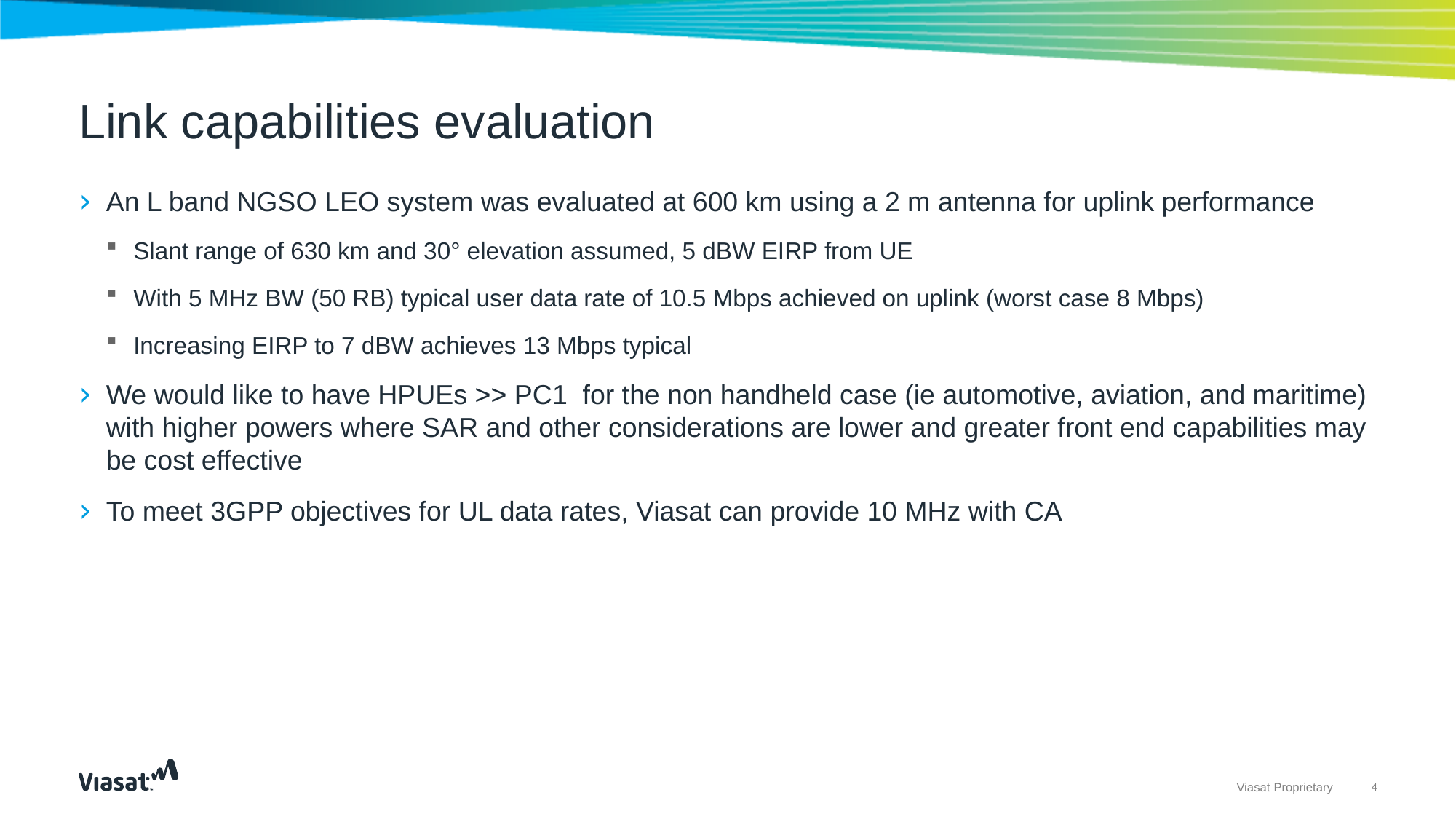

# Link capabilities evaluation
An L band NGSO LEO system was evaluated at 600 km using a 2 m antenna for uplink performance
Slant range of 630 km and 30° elevation assumed, 5 dBW EIRP from UE
With 5 MHz BW (50 RB) typical user data rate of 10.5 Mbps achieved on uplink (worst case 8 Mbps)
Increasing EIRP to 7 dBW achieves 13 Mbps typical
We would like to have HPUEs >> PC1  for the non handheld case (ie automotive, aviation, and maritime) with higher powers where SAR and other considerations are lower and greater front end capabilities may be cost effective
To meet 3GPP objectives for UL data rates, Viasat can provide 10 MHz with CA